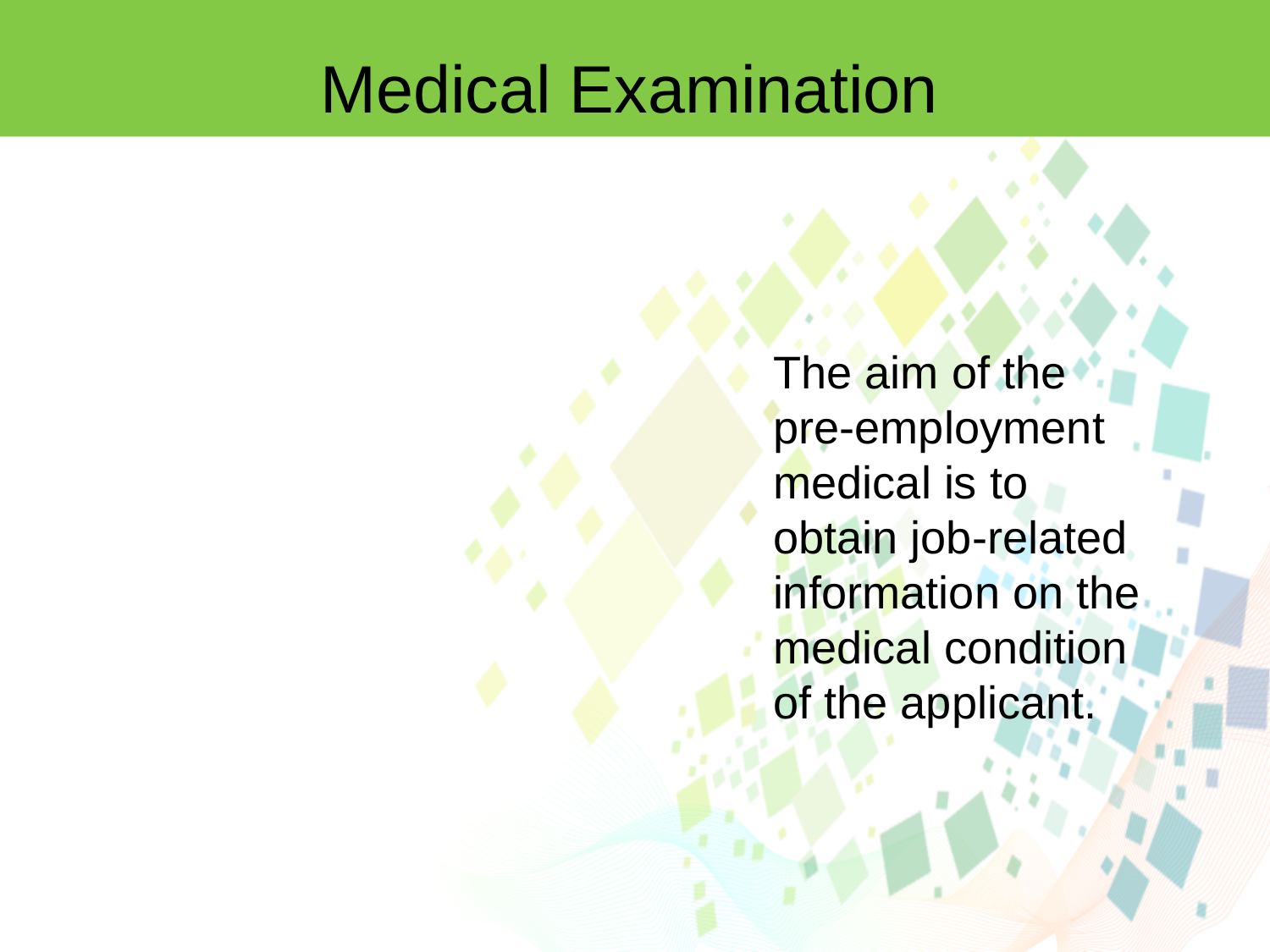

Medical Examination
The aim of the pre-employment medical is to obtain job-related information on the medical condition of the applicant.